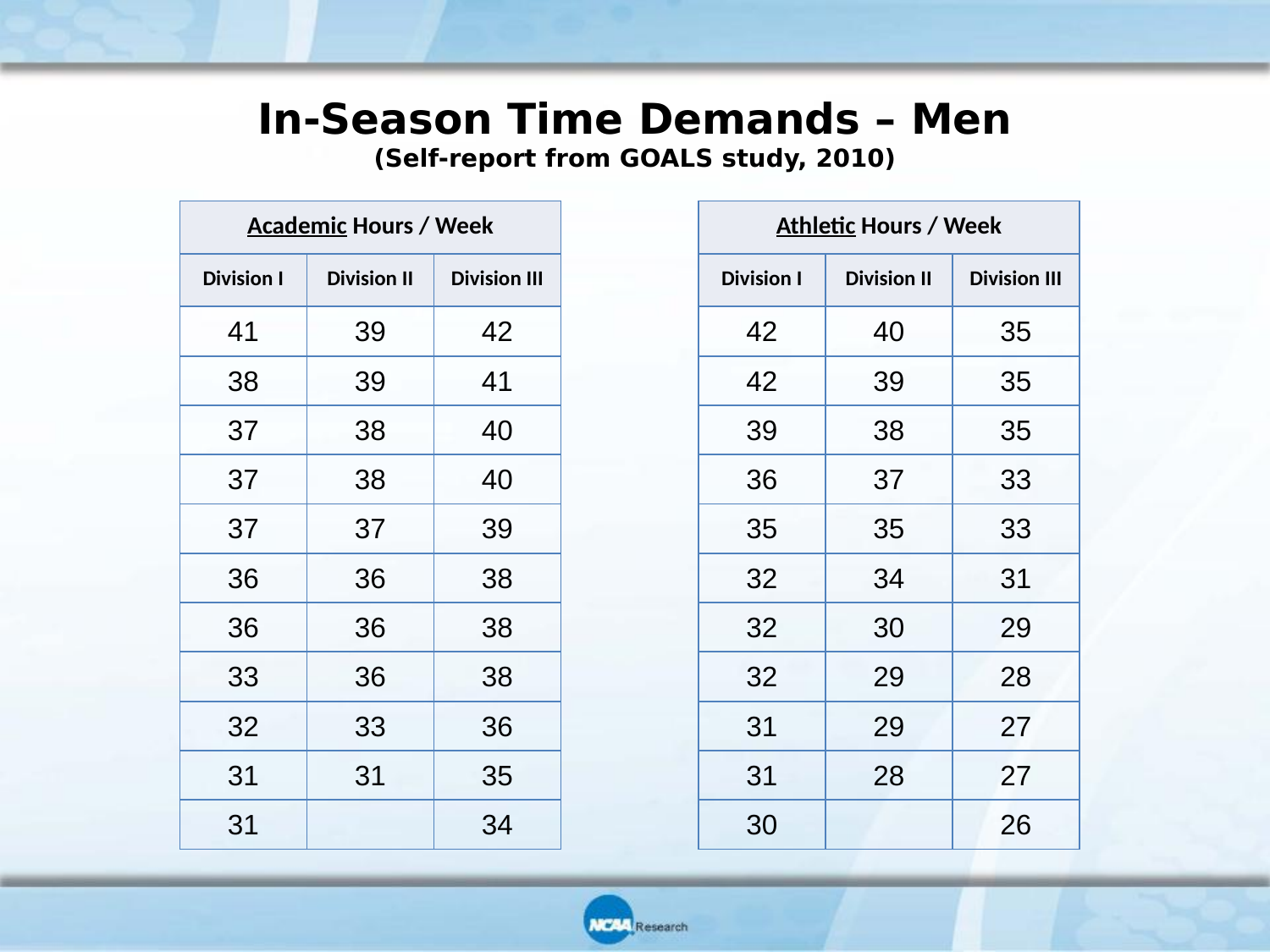

# In-Season Time Demands – Men (Self-report from GOALS study, 2010)
| Academic Hours / Week |  |  |
| --- | --- | --- |
| Division I | Division II | Division III |
| 41 | 39 | 42 |
| 38 | 39 | 41 |
| 37 | 38 | 40 |
| 37 | 38 | 40 |
| 37 | 37 | 39 |
| 36 | 36 | 38 |
| 36 | 36 | 38 |
| 33 | 36 | 38 |
| 32 | 33 | 36 |
| 31 | 31 | 35 |
| 31 |  | 34 |
| Athletic Hours / Week |  |  |
| --- | --- | --- |
| Division I | Division II | Division III |
| 42 | 40 | 35 |
| 42 | 39 | 35 |
| 39 | 38 | 35 |
| 36 | 37 | 33 |
| 35 | 35 | 33 |
| 32 | 34 | 31 |
| 32 | 30 | 29 |
| 32 | 29 | 28 |
| 31 | 29 | 27 |
| 31 | 28 | 27 |
| 30 |  | 26 |